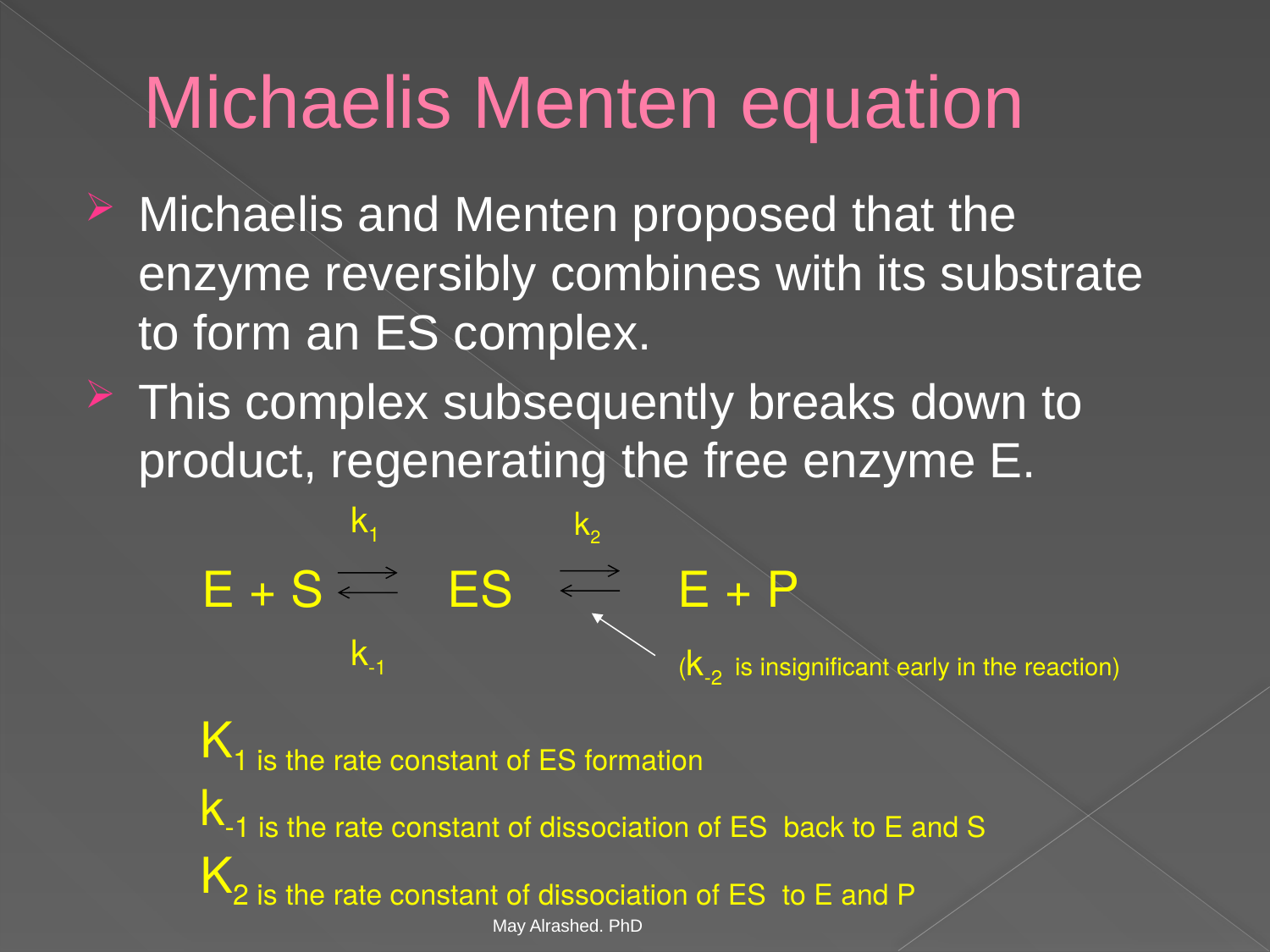

# Michaelis Menten equation
Michaelis and Menten proposed that the enzyme reversibly combines with its substrate to form an ES complex.
This complex subsequently breaks down to product, regenerating the free enzyme E.
k1

k-1

E + S         ES            E + P

(k-2  is insignificant early in the reaction)
k2
K1 is the rate constant of ES formation
k-1 is the rate constant of dissociation of ES  back to E and S
K2 is the rate constant of dissociation of ES  to E and P

May Alrashed. PhD